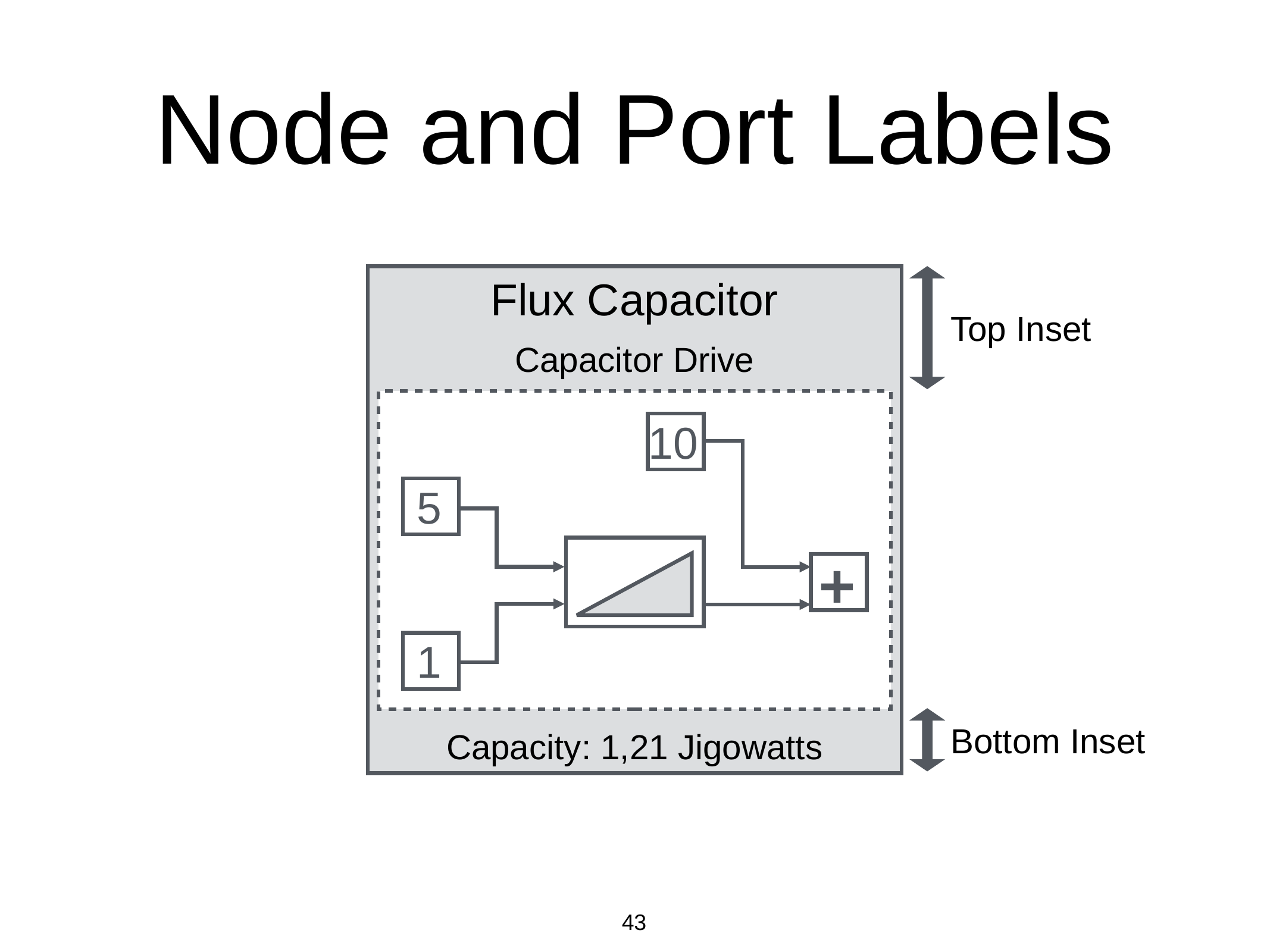

# Node and Port Labels
Flux Capacitor
Top Inset

Bottom Inset

Capacitor Drive

10

5

+

1

Capacity: 1,21 Jigowatts
43